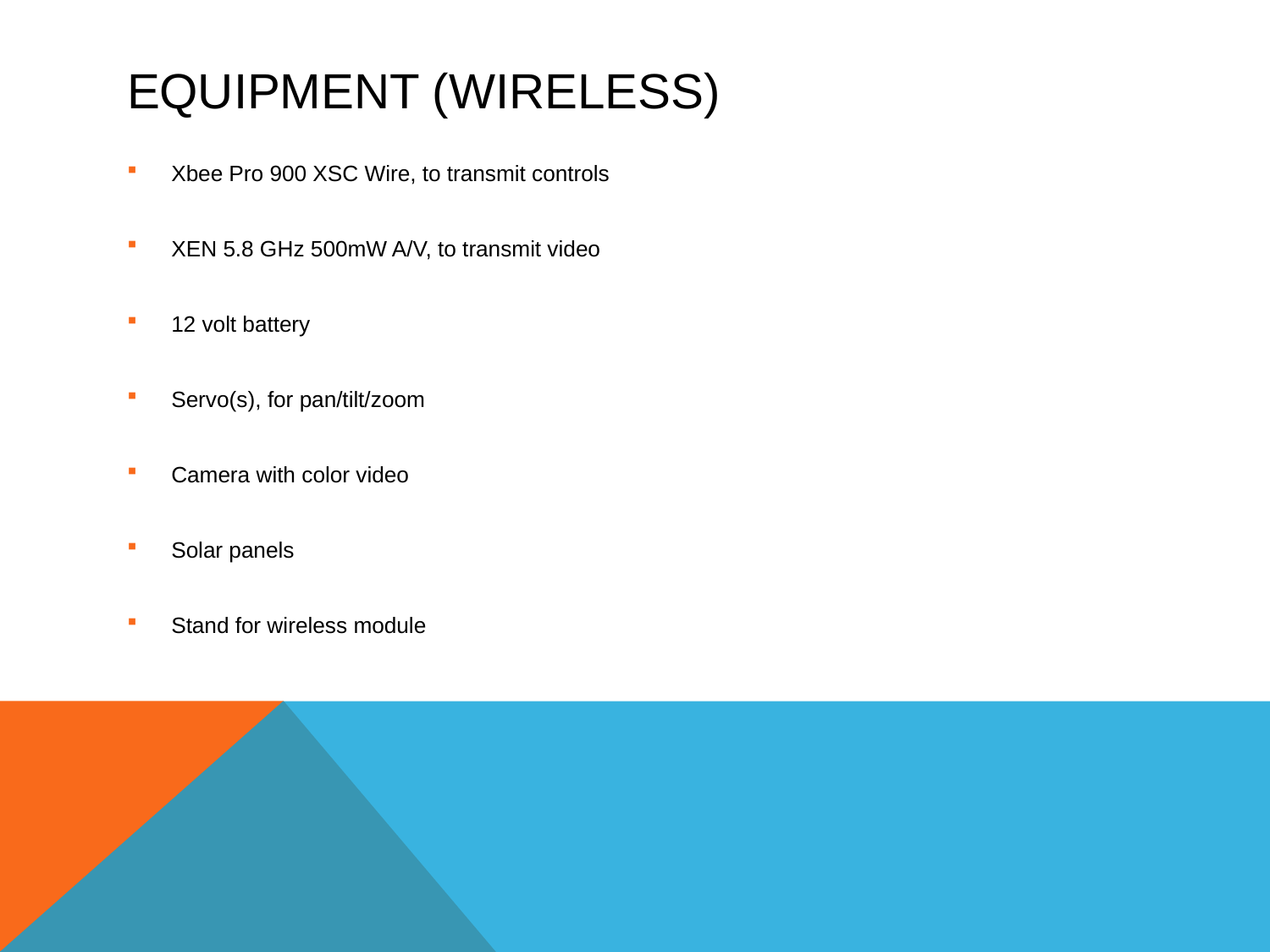

# Equipment (Wireless)
Xbee Pro 900 XSC Wire, to transmit controls

XEN 5.8 GHz 500mW A/V, to transmit video

12 volt battery

Servo(s), for pan/tilt/zoom

Camera with color video

Solar panels

Stand for wireless module